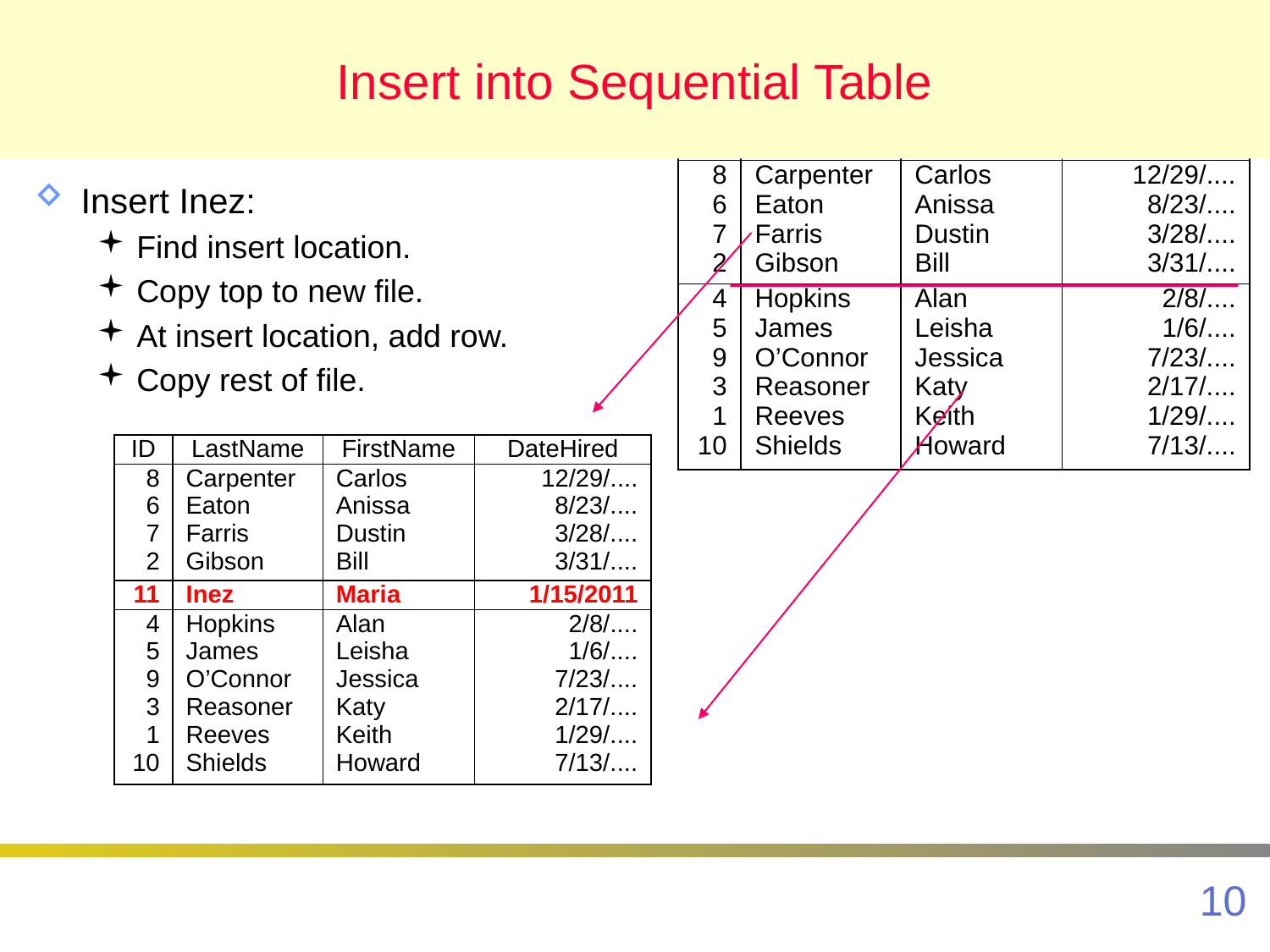

# Insert into Sequential Table
| ID | LastName | FirstName | DateHired |
| --- | --- | --- | --- |
| 8 6 7 2 | Carpenter Eaton Farris Gibson | Carlos Anissa Dustin Bill | 12/29/.... 8/23/.... 3/28/.... 3/31/.... |
| 4 5 9 3 1 10 | Hopkins James O’Connor Reasoner Reeves Shields | Alan Leisha Jessica Katy Keith Howard | 2/8/.... 1/6/.... 7/23/.... 2/17/.... 1/29/.... 7/13/.... |
Insert Inez:
Find insert location.
Copy top to new file.
At insert location, add row.
Copy rest of file.

| ID | LastName | FirstName | DateHired |
| --- | --- | --- | --- |
| 8 6 7 2 | Carpenter Eaton Farris Gibson | Carlos Anissa Dustin Bill | 12/29/.... 8/23/.... 3/28/.... 3/31/.... |
| 11 | Inez | Maria | 1/15/2011 |
| 4 5 9 3 1 10 | Hopkins James O’Connor Reasoner Reeves Shields | Alan Leisha Jessica Katy Keith Howard | 2/8/.... 1/6/.... 7/23/.... 2/17/.... 1/29/.... 7/13/.... |
10